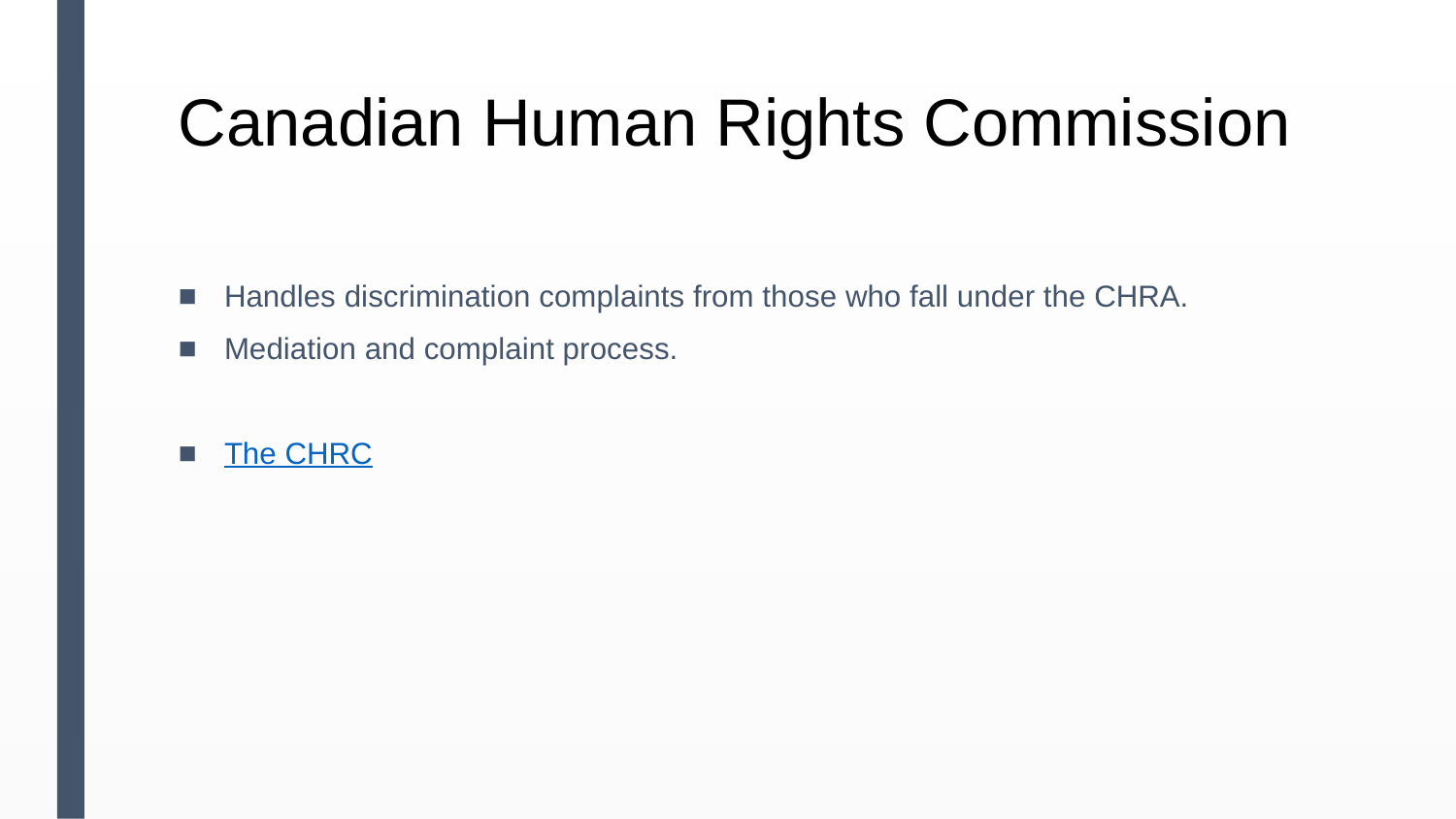

# Canadian Human Rights Commission
Handles discrimination complaints from those who fall under the CHRA.
Mediation and complaint process.

The CHRC